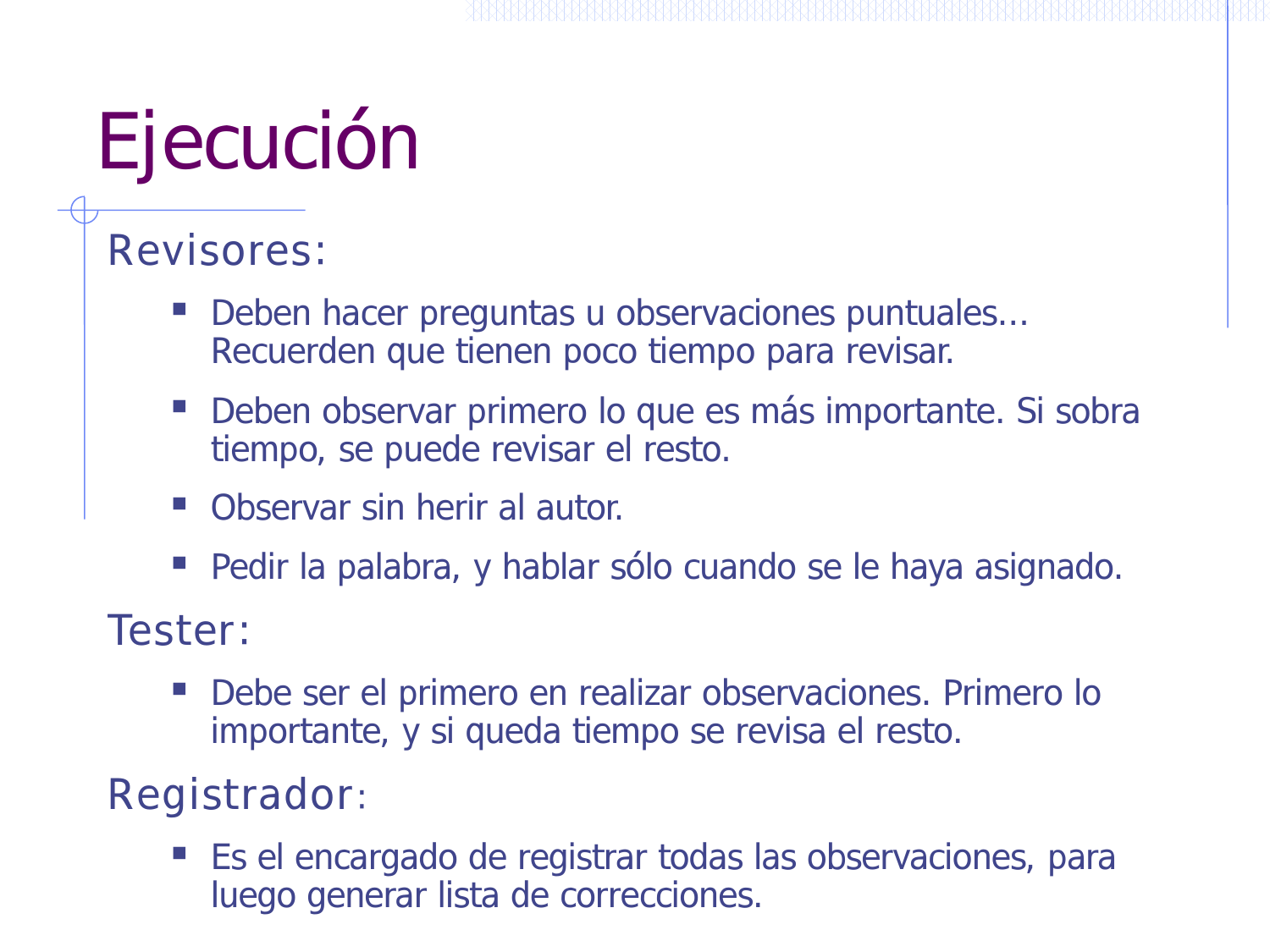

# Ejecución
Revisores:
Deben hacer preguntas u observaciones puntuales... Recuerden que tienen poco tiempo para revisar.
Deben observar primero lo que es más importante. Si sobra tiempo, se puede revisar el resto.
Observar sin herir al autor.
Pedir la palabra, y hablar sólo cuando se le haya asignado.
Tester:
Debe ser el primero en realizar observaciones. Primero lo importante, y si queda tiempo se revisa el resto.
Registrador:
Es el encargado de registrar todas las observaciones, para luego generar lista de correcciones.